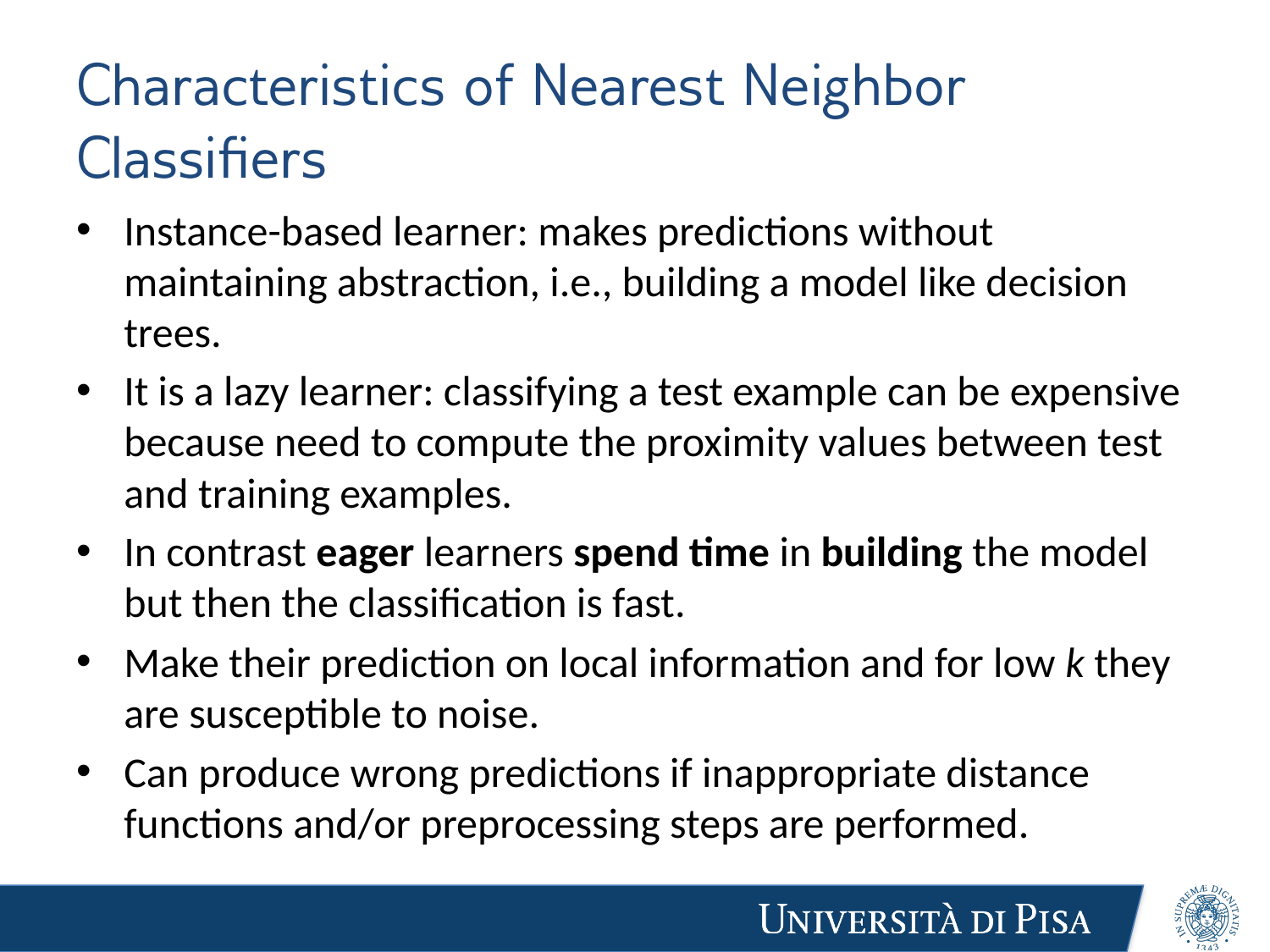

# Characteristics of Nearest Neighbor Classifiers
Instance-based learner: makes predictions without maintaining abstraction, i.e., building a model like decision trees.
It is a lazy learner: classifying a test example can be expensive because need to compute the proximity values between test and training examples.
In contrast eager learners spend time in building the model but then the classification is fast.
Make their prediction on local information and for low k they are susceptible to noise.
Can produce wrong predictions if inappropriate distance functions and/or preprocessing steps are performed.